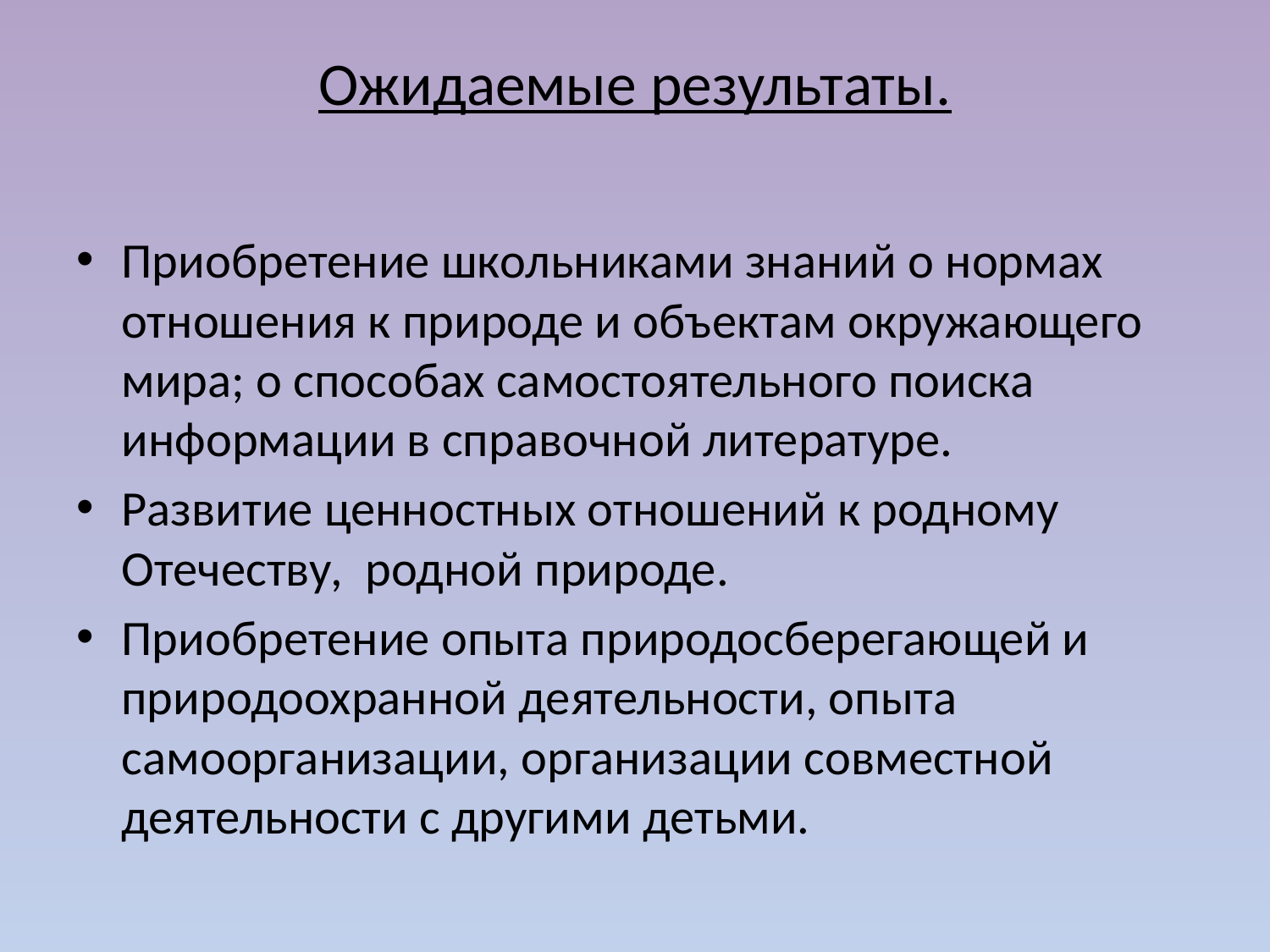

# Ожидаемые результаты.
Приобретение школьниками знаний о нормах отношения к природе и объектам окружающего мира; о способах самостоятельного поиска информации в справочной литературе.
Развитие ценностных отношений к родному Отечеству,  родной природе.
Приобретение опыта природосберегающей и природоохранной деятельности, опыта самоорганизации, организации совместной деятельности с другими детьми.